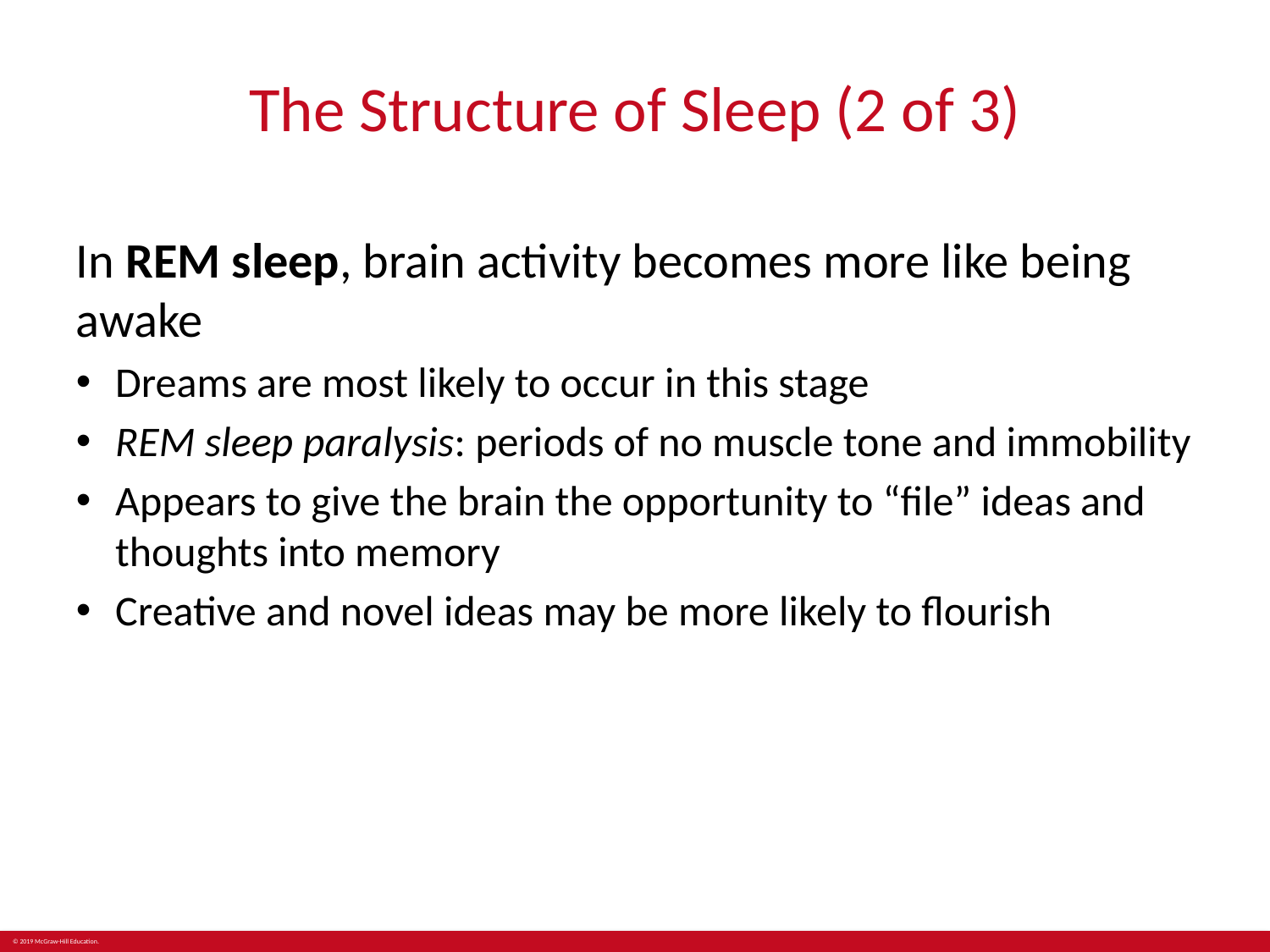

# The Structure of Sleep (2 of 3)
In REM sleep, brain activity becomes more like being awake
Dreams are most likely to occur in this stage
REM sleep paralysis: periods of no muscle tone and immobility
Appears to give the brain the opportunity to “file” ideas and thoughts into memory
Creative and novel ideas may be more likely to flourish